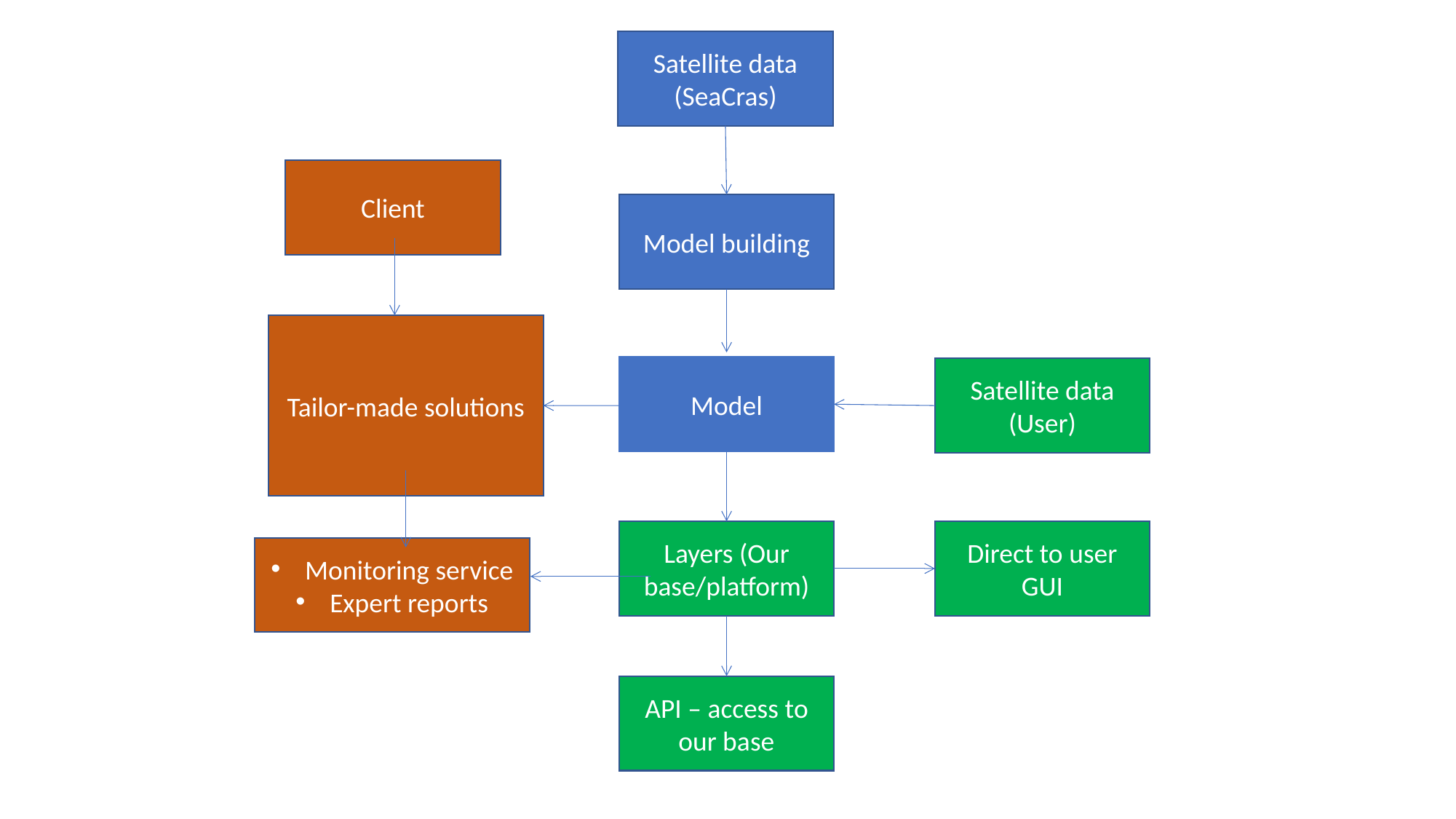

Satellite data (SeaCras)
Client
Model building
Tailor-made solutions
Model
Satellite data (User)
Layers (Our base/platform)
Direct to user GUI
Monitoring service
Expert reports
API – access to our base